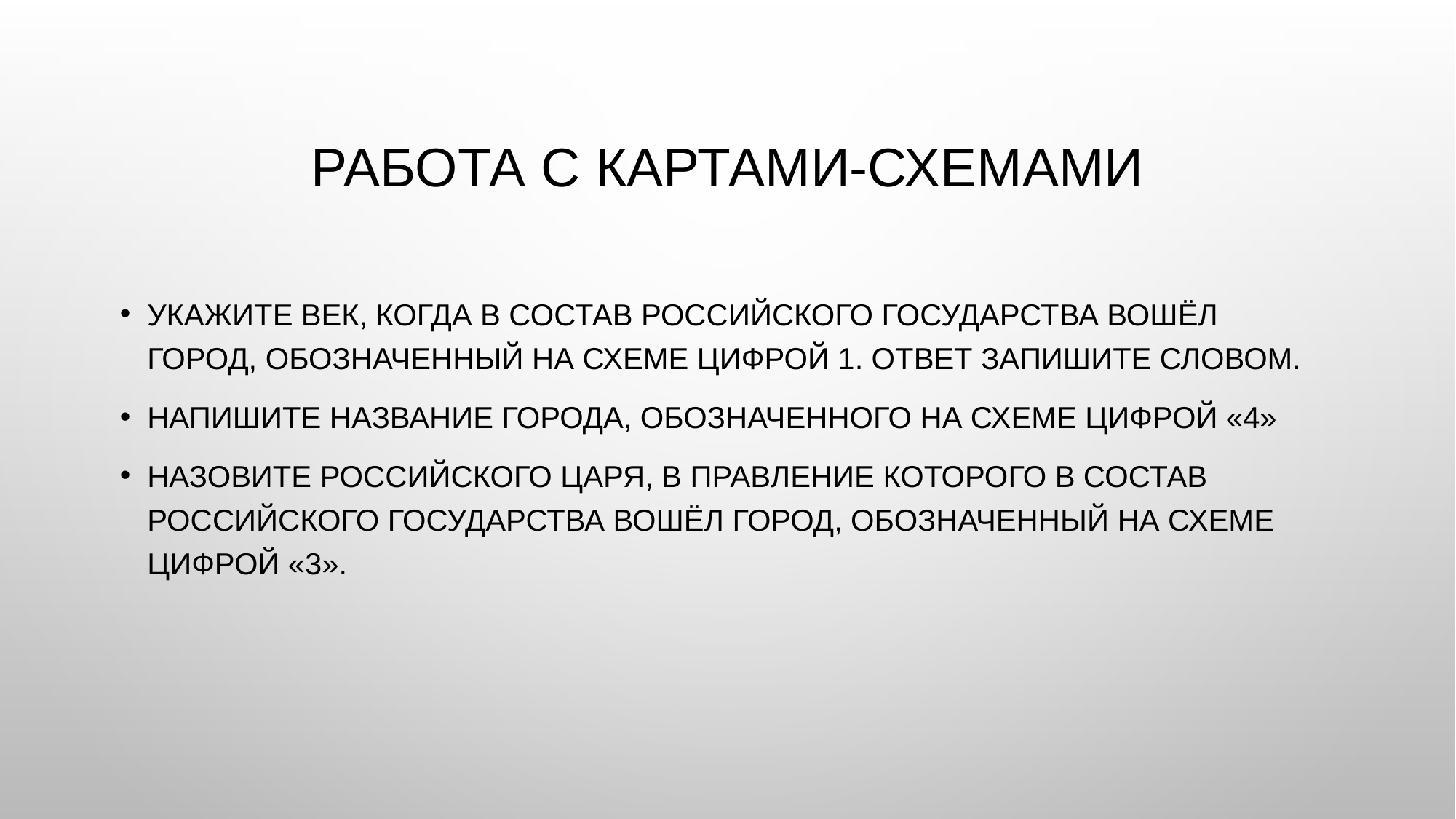

# Работа с картами-схемами
Укажите век, когда в состав Российского государства вошёл город, обозначенный на схеме цифрой 1. Ответ запишите словом.
Напишите название города, обозначенного на схеме цифрой «4»
Назовите российского царя, в правление которого в состав Российского государства вошёл город, обозначенный на схеме цифрой «3».